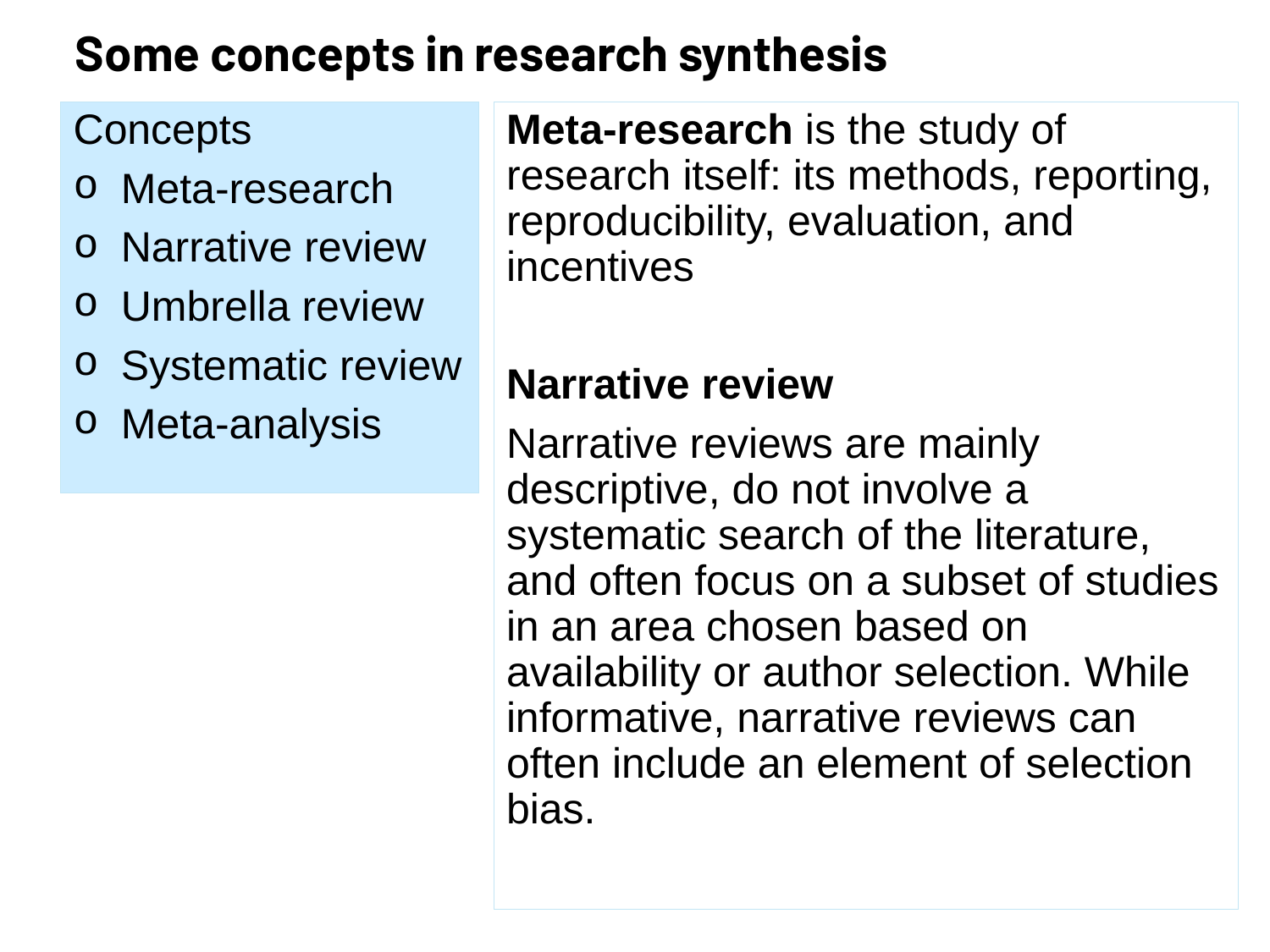

# Some concepts in research synthesis
Meta-research is the study of research itself: its methods, reporting, reproducibility, evaluation, and incentives

Narrative review
Narrative reviews are mainly descriptive, do not involve a systematic search of the literature, and often focus on a subset of studies in an area chosen based on availability or author selection. While informative, narrative reviews can often include an element of selection bias.
Concepts
Meta-research
Narrative review
Umbrella review
Systematic review
Meta-analysis